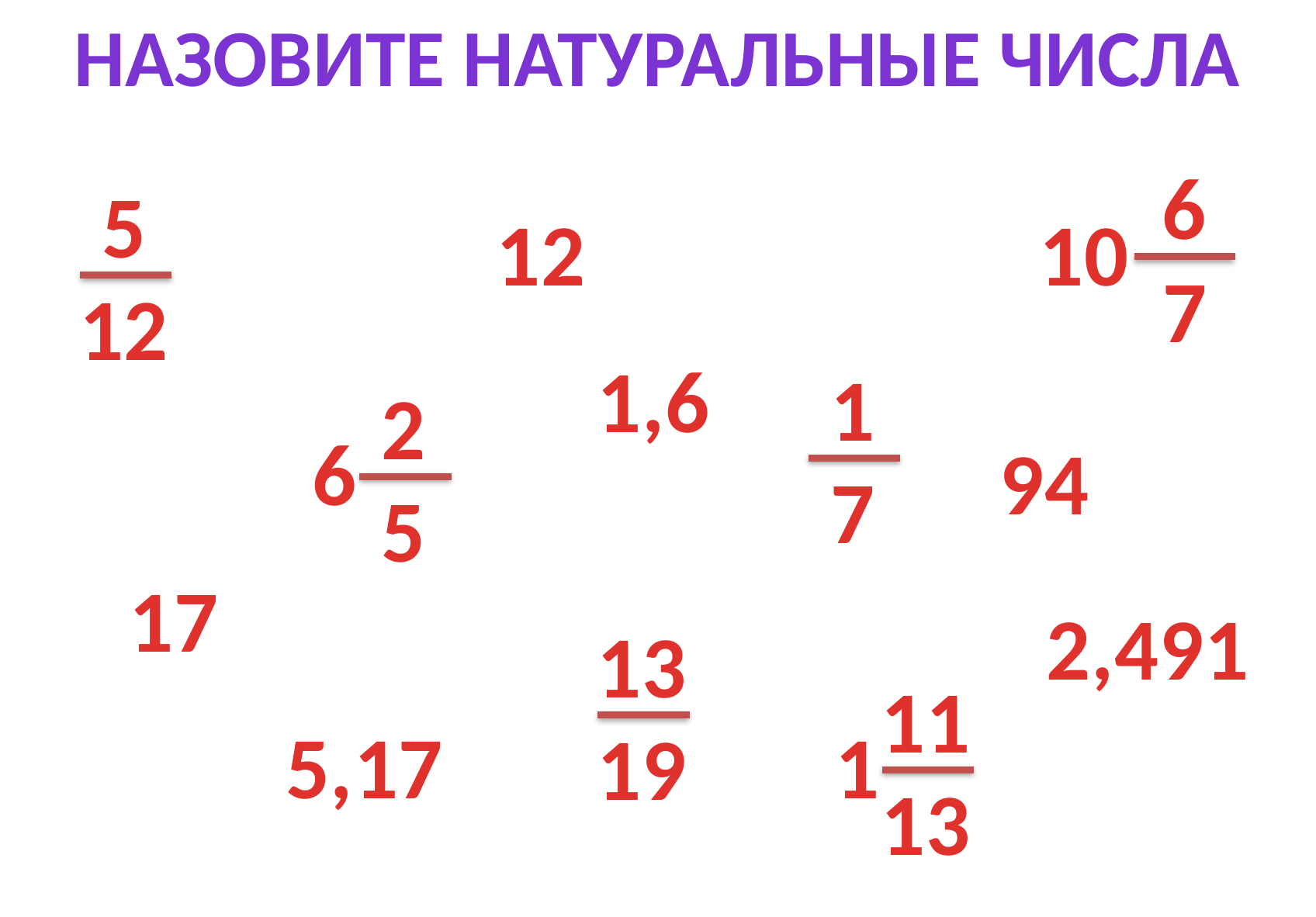

НАЗОВИТЕ НАТУРАЛЬНЫЕ ЧИСЛА

6
10
7
5
12
12
1,6
1
7
2
6
5
94
17
2,491
13
19
11
1
13
5,17